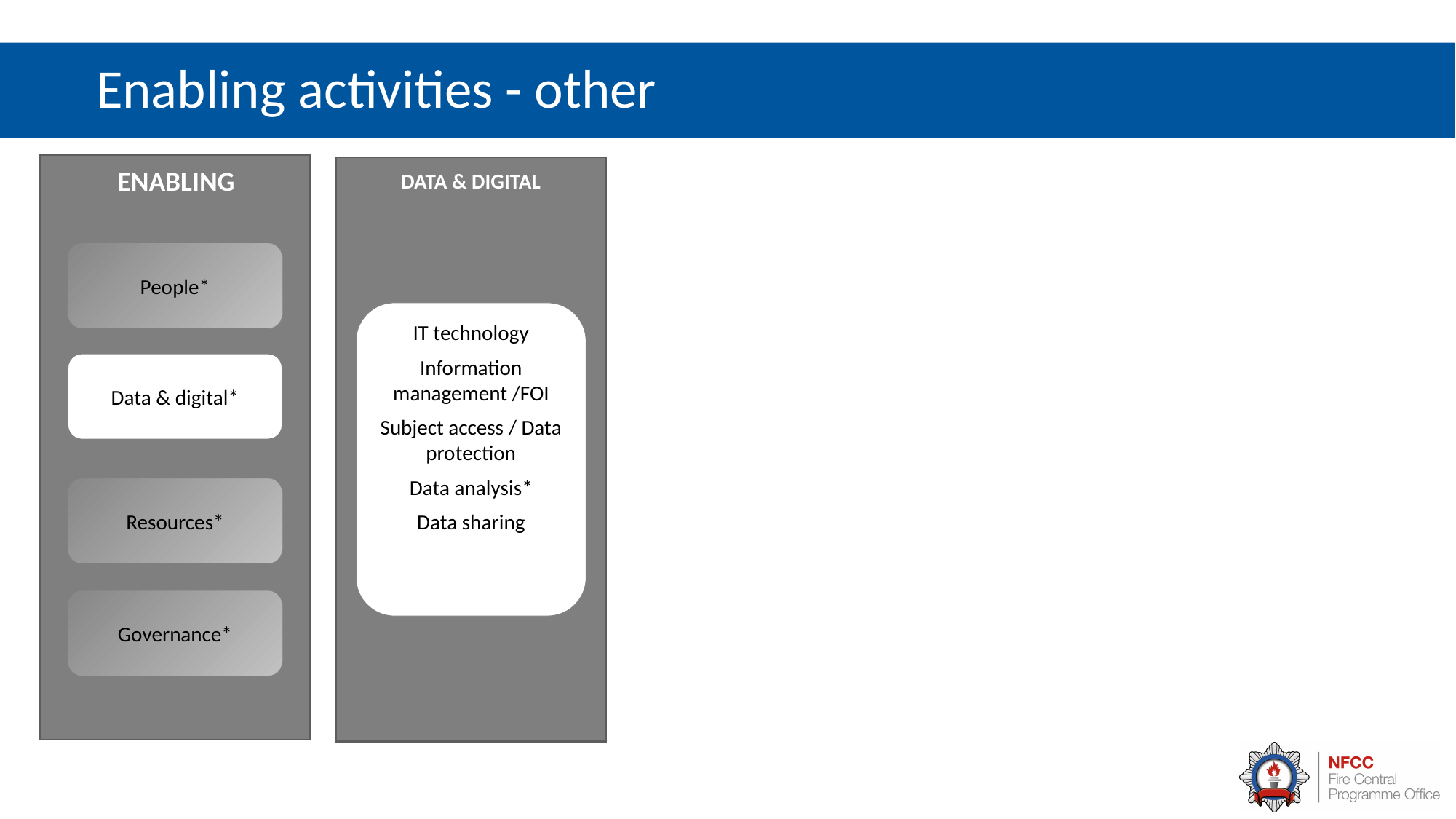

# Enabling activities - other

ENABLING
People*
Data & digital*
Resources*
Governance*

DATA & DIGITAL
IT technology
Information management /FOI
Subject access / Data protection
Data analysis*
Data sharing